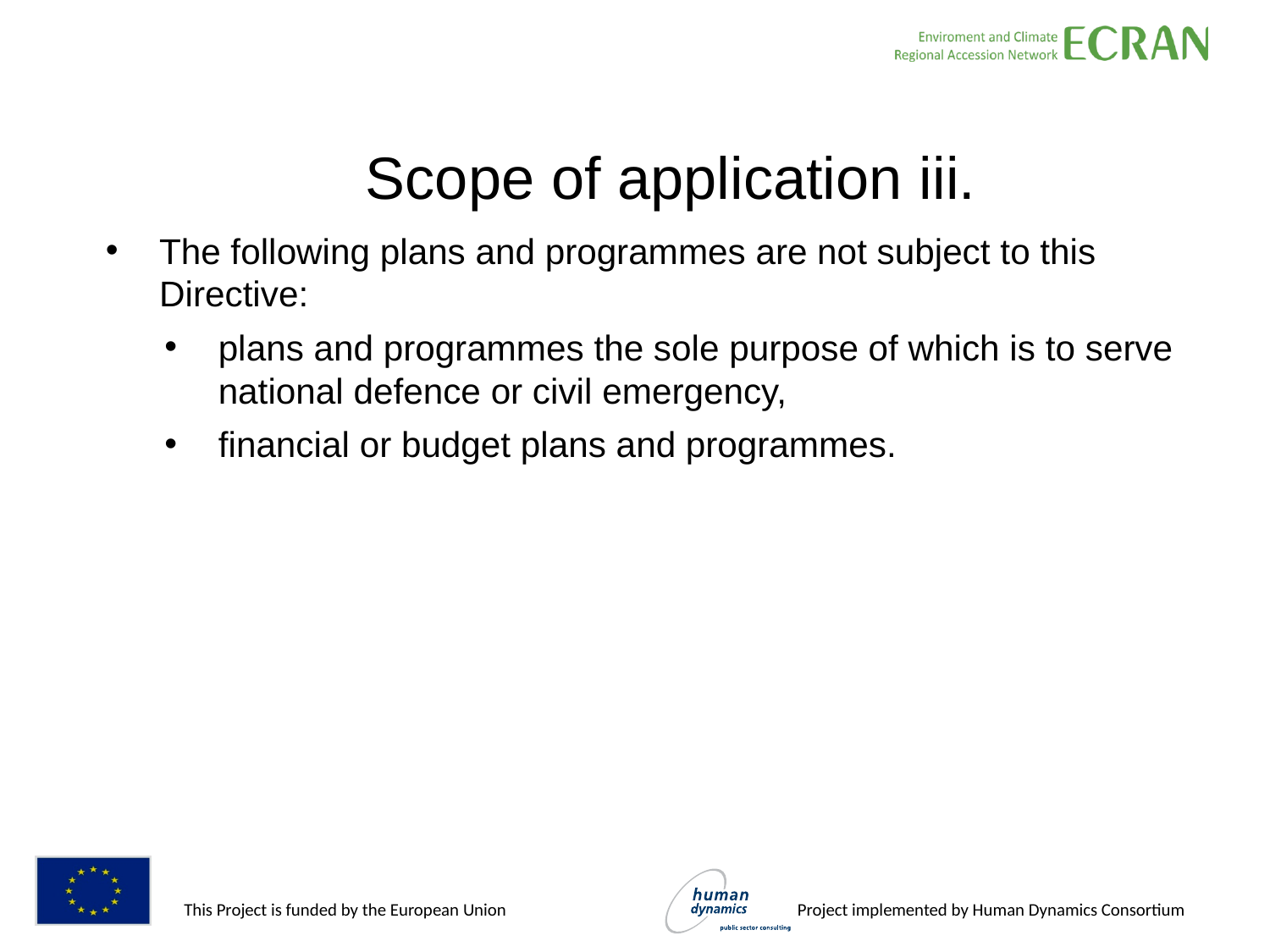

Scope of application iii.
The following plans and programmes are not subject to this Directive:
plans and programmes the sole purpose of which is to serve national defence or civil emergency,
financial or budget plans and programmes.